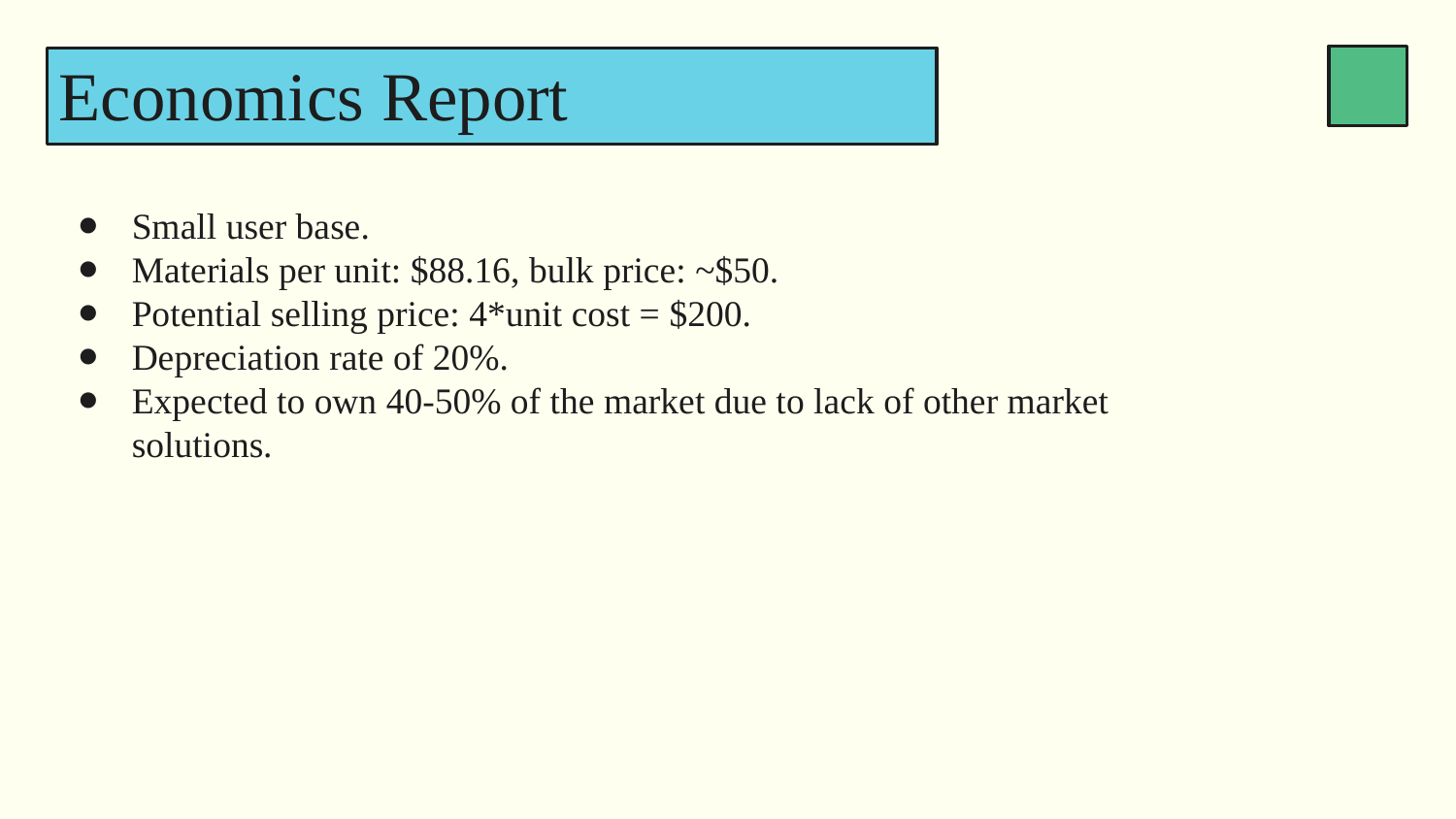

# Economics Report
Small user base.
Materials per unit: $88.16, bulk price: ~$50.
Potential selling price: 4*unit cost = $200.
Depreciation rate of 20%.
Expected to own 40-50% of the market due to lack of other market solutions.